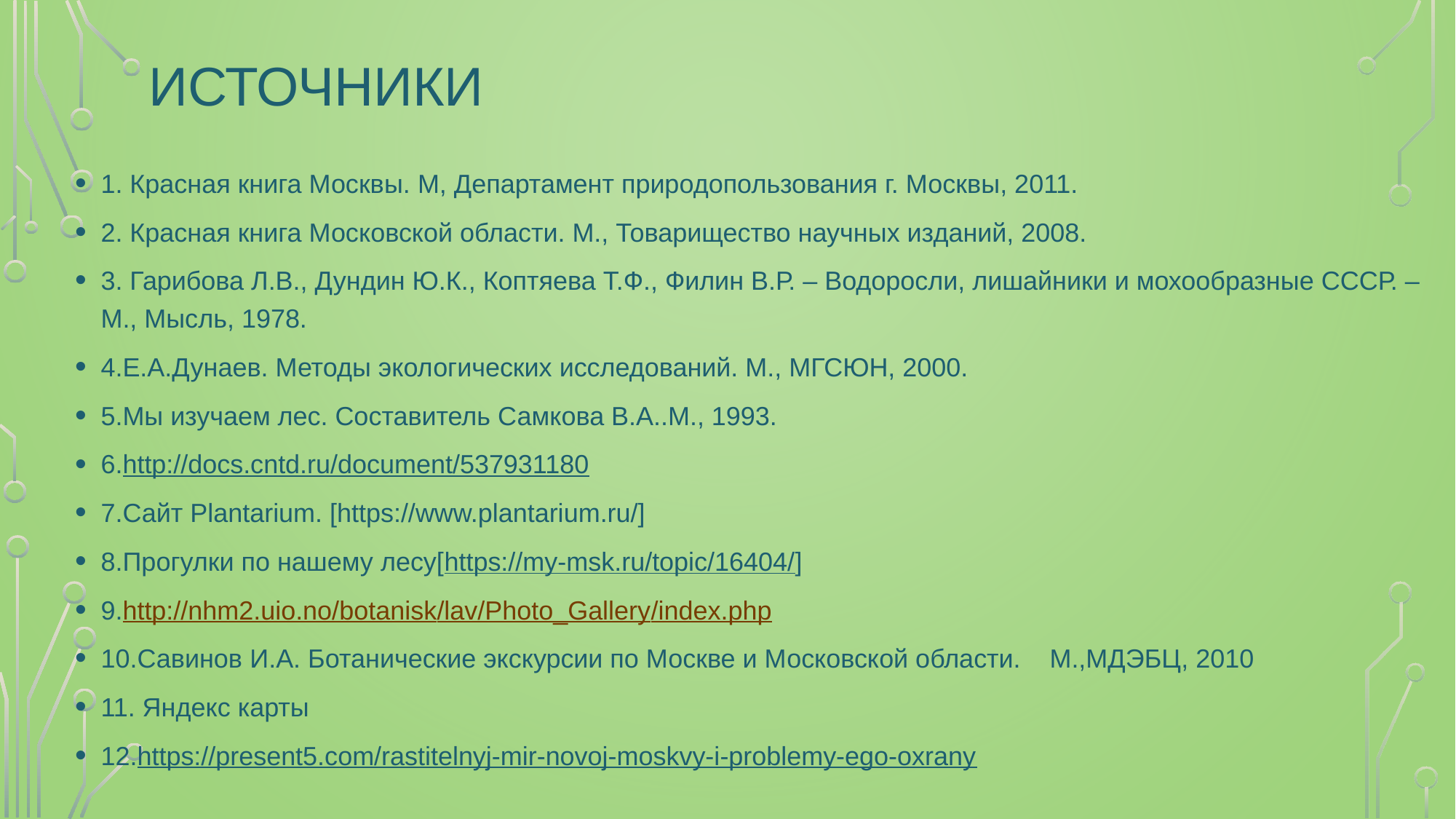

# источники
1. Красная книга Москвы. М, Департамент природопользования г. Москвы, 2011.
2. Красная книга Московской области. М., Товарищество научных изданий, 2008.
3. Гарибова Л.В., Дундин Ю.К., Коптяева Т.Ф., Филин В.Р. – Водоросли, лишайники и мохообразные СССР. – М., Мысль, 1978.
4.Е.А.Дунаев. Методы экологических исследований. М., МГСЮН, 2000.
5.Мы изучаем лес. Составитель Самкова В.А..М., 1993.
6.http://docs.cntd.ru/document/537931180
7.Сайт Plantarium. [https://www.plantarium.ru/]
8.Прогулки по нашему лесу[https://my-msk.ru/topic/16404/]
9.http://nhm2.uio.no/botanisk/lav/Photo_Gallery/index.php
10.Савинов И.А. Ботанические экскурсии по Москве и Московской области.    М.,МДЭБЦ, 2010
11. Яндекс карты
12.https://present5.com/rastitelnyj-mir-novoj-moskvy-i-problemy-ego-oxrany